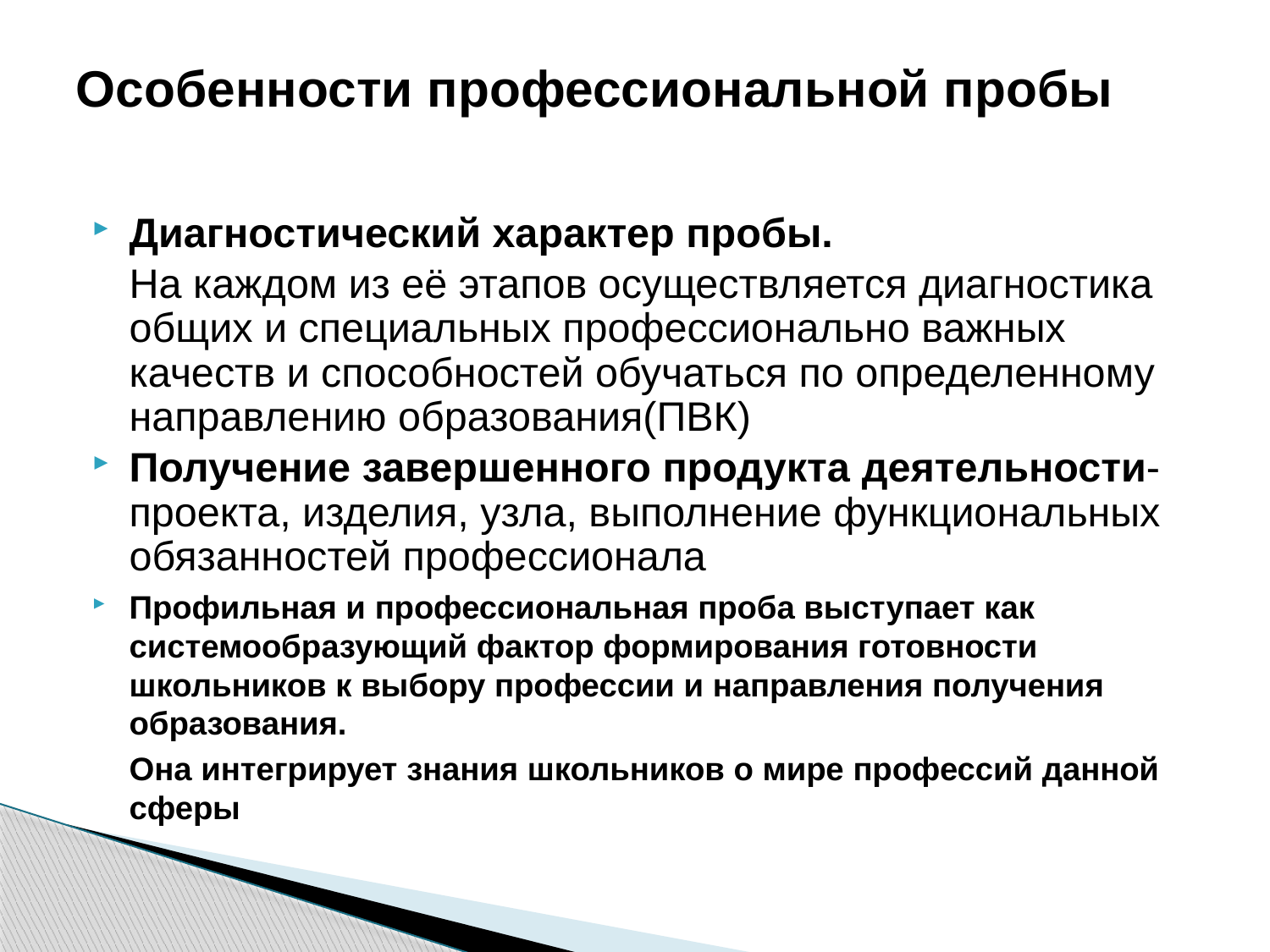

# Особенности профессиональной пробы
Диагностический характер пробы.
	На каждом из её этапов осуществляется диагностика общих и специальных профессионально важных качеств и способностей обучаться по определенному направлению образования(ПВК)
Получение завершенного продукта деятельности-проекта, изделия, узла, выполнение функциональных обязанностей профессионала
Профильная и профессиональная проба выступает как системообразующий фактор формирования готовности школьников к выбору профессии и направления получения образования.
	Она интегрирует знания школьников о мире профессий данной сферы